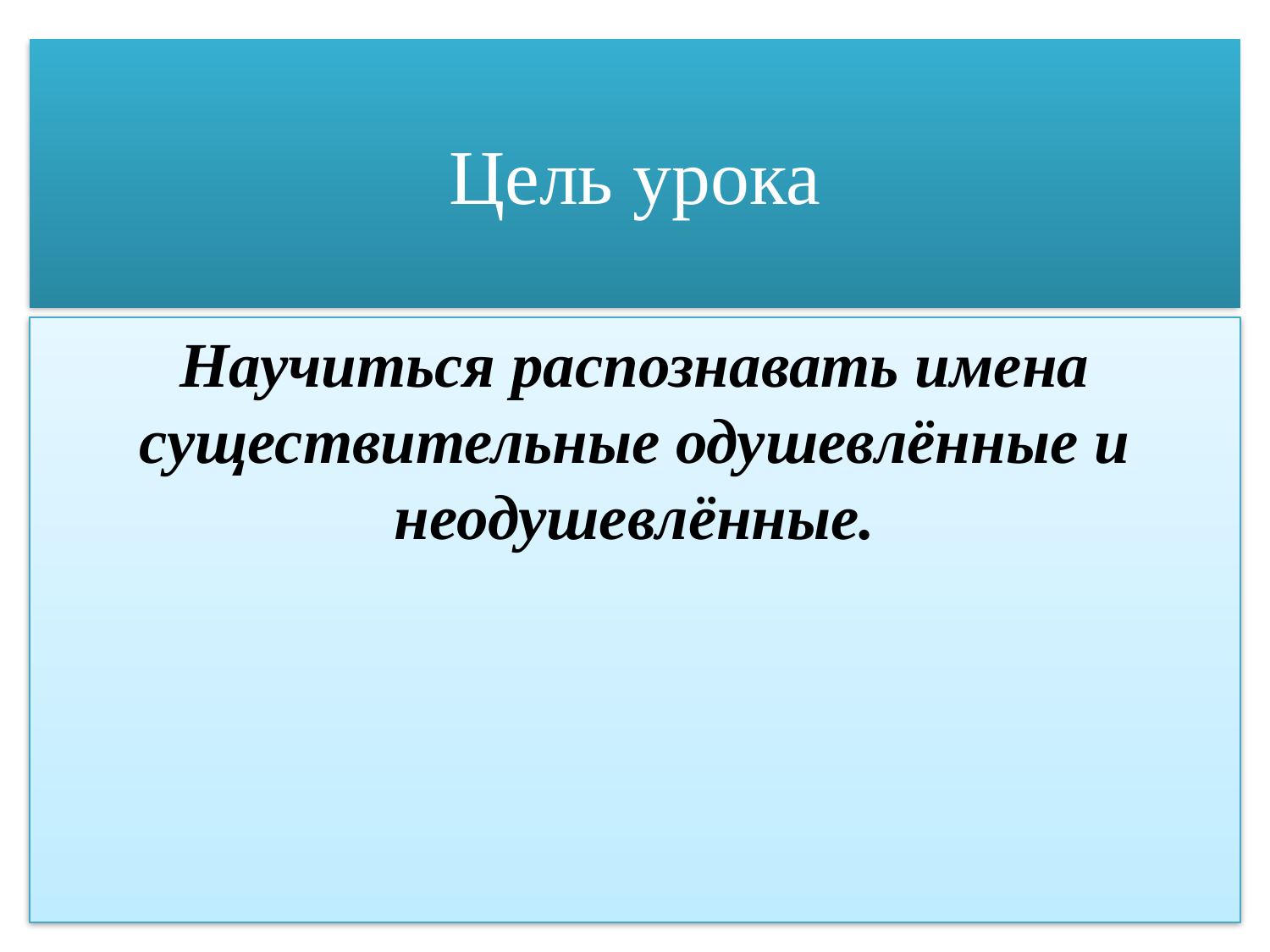

# Цель урока
Научиться распознавать имена существительные одушевлённые и неодушевлённые.